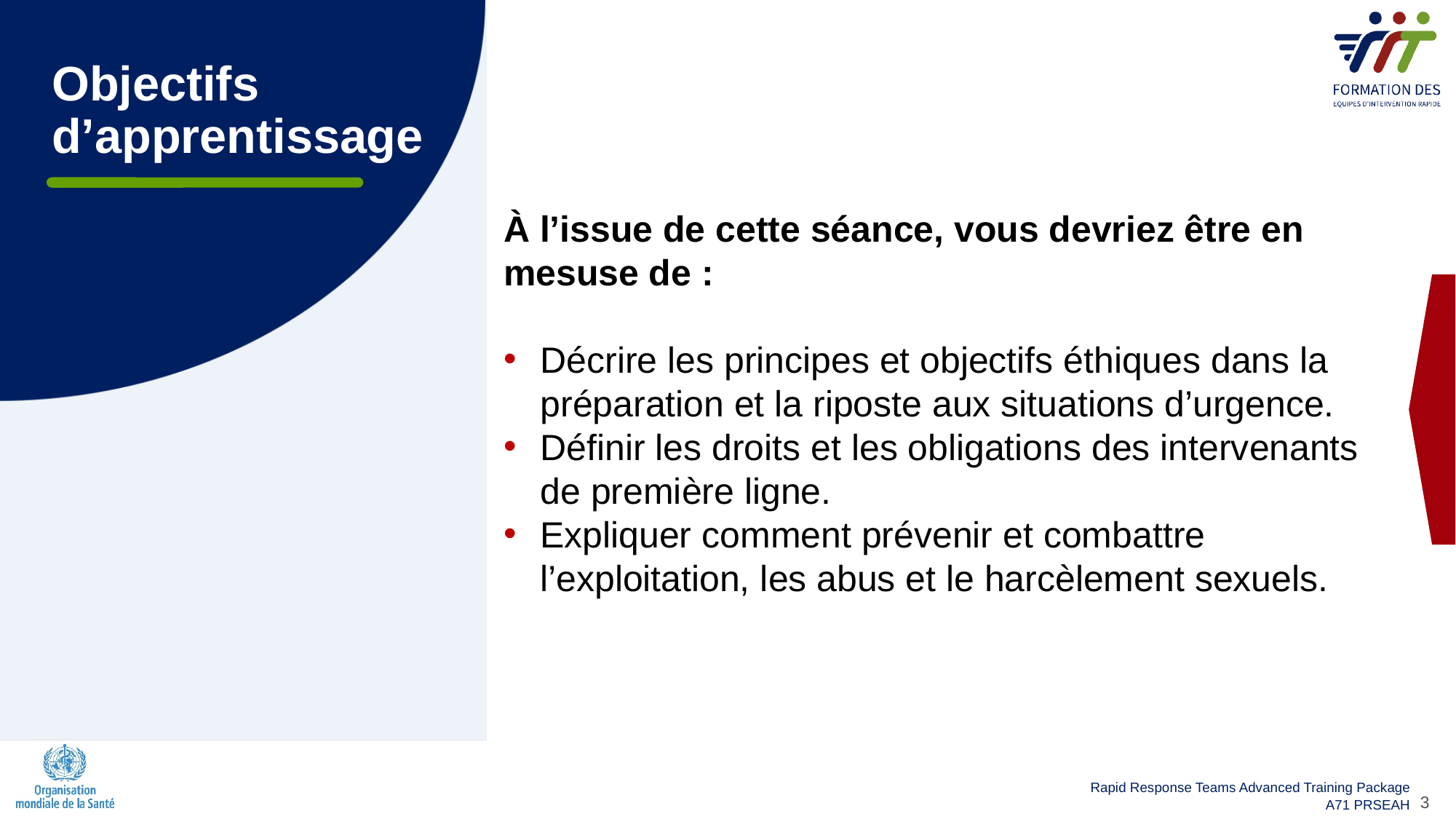

# Objectifs d’apprentissage

À l’issue de cette séance, vous devriez être en mesuse de :

Décrire les principes et objectifs éthiques dans la préparation et la riposte aux situations d’urgence.
Définir les droits et les obligations des intervenants de première ligne.
Expliquer comment prévenir et combattre l’exploitation, les abus et le harcèlement sexuels.
3